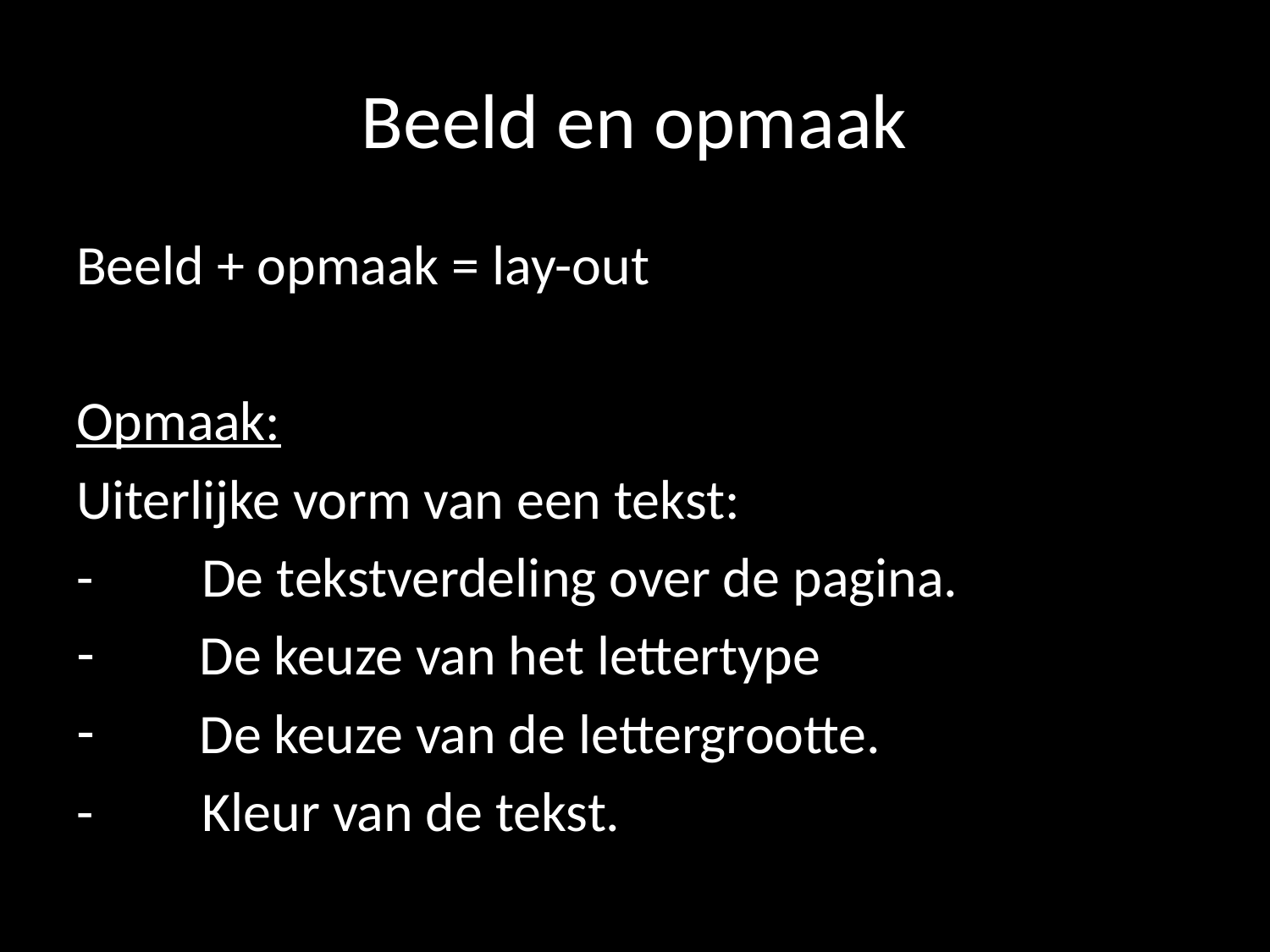

# Beeld en opmaak
Beeld + opmaak = lay-out

Opmaak:
Uiterlijke vorm van een tekst:
-	De tekstverdeling over de pagina.
      De keuze van het lettertype
      De keuze van de lettergrootte.
-	Kleur van de tekst.